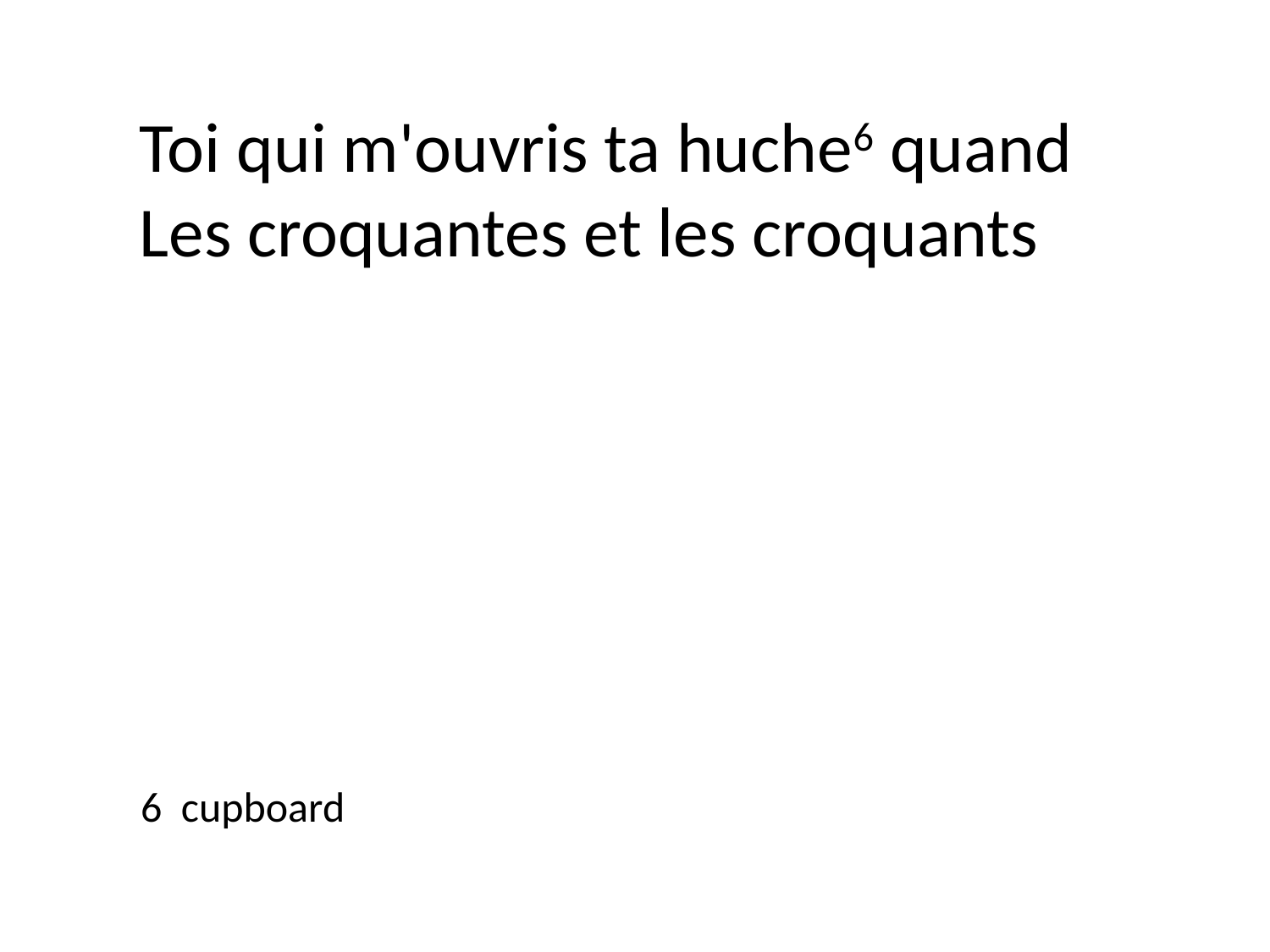

Toi qui m'ouvris ta huche6 quand
Les croquantes et les croquants
6  cupboard